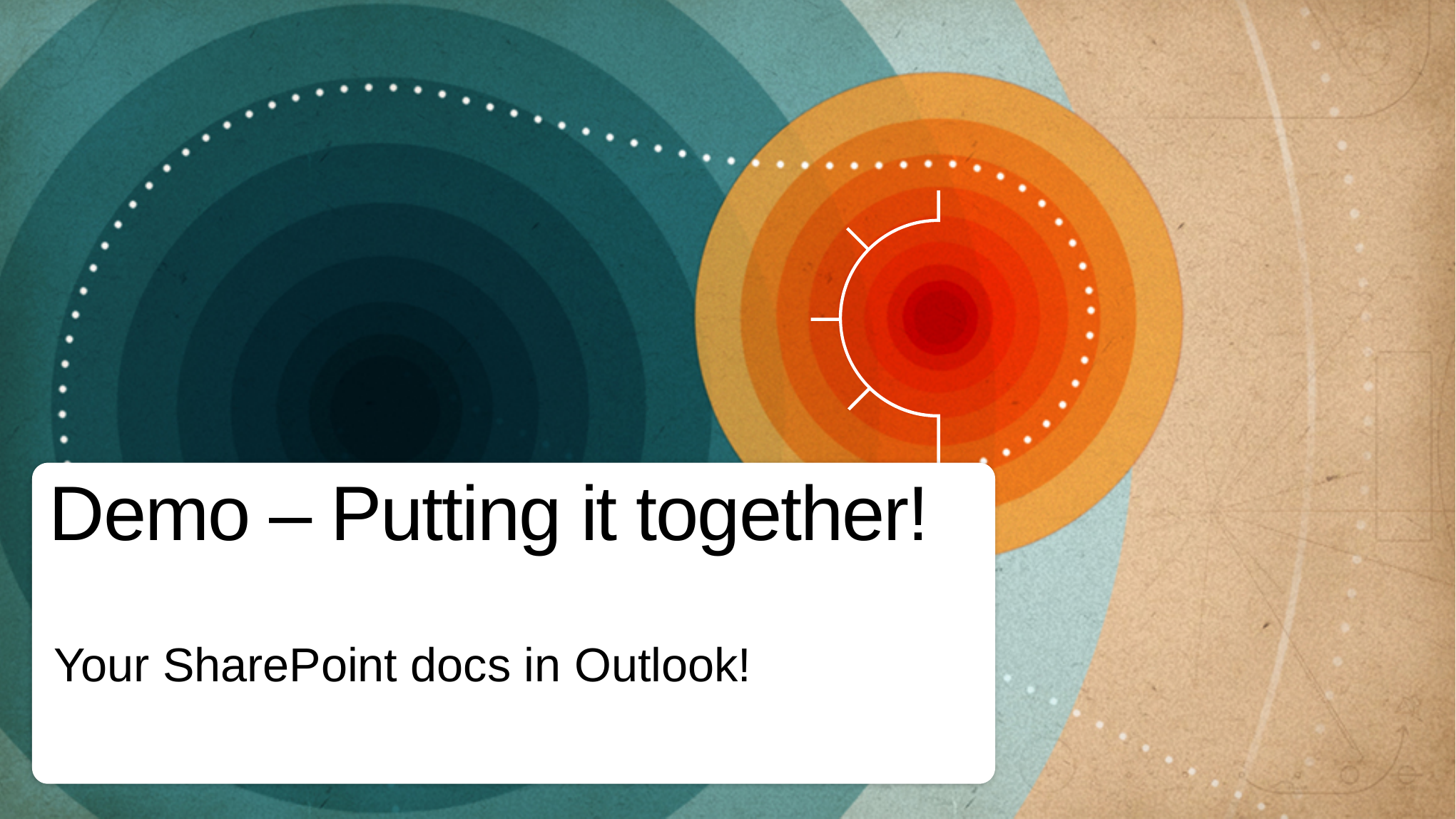

# Demo – Putting it together!
Your SharePoint docs in Outlook!